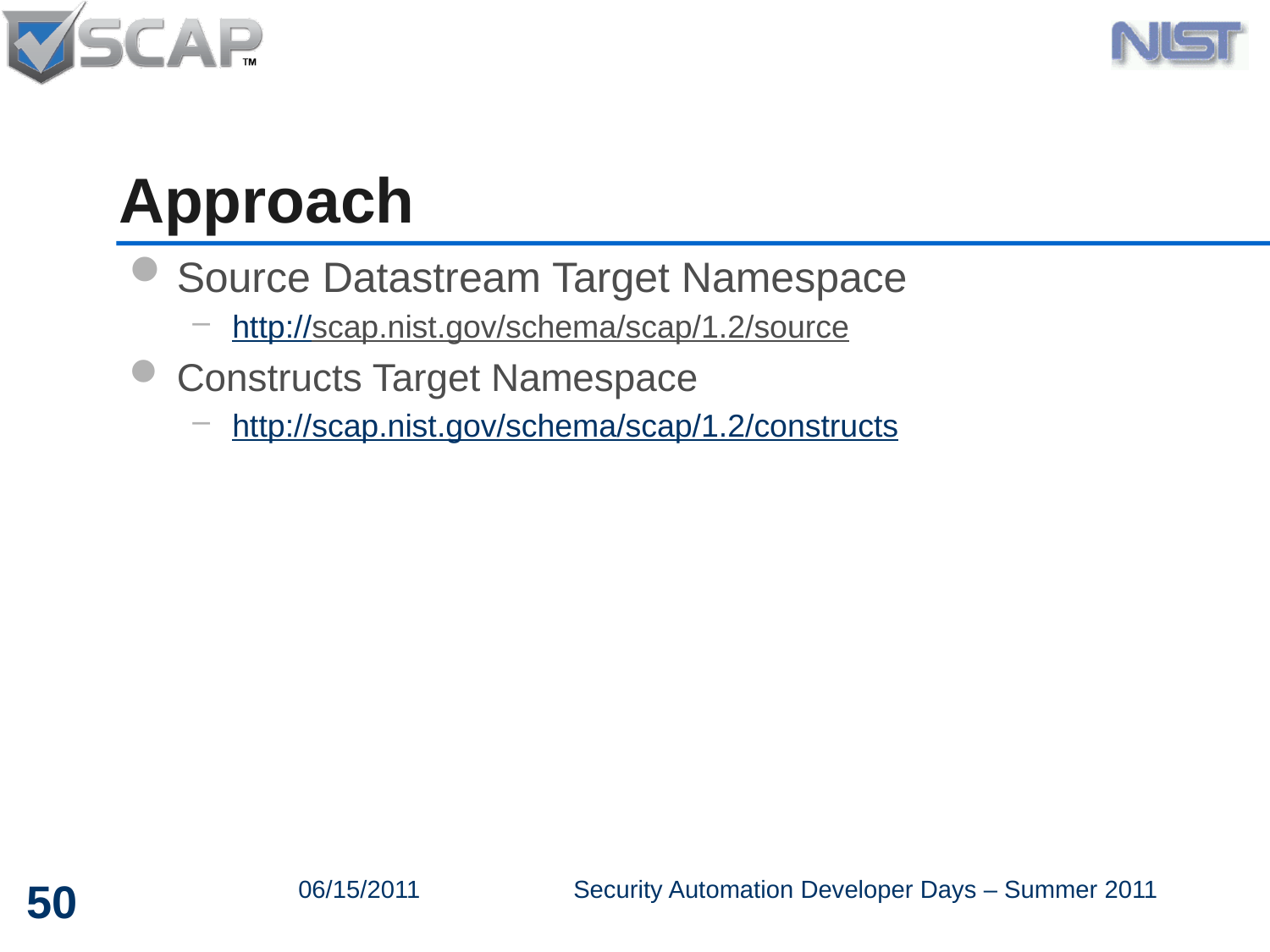

# Approach
Source Datastream Target Namespace
http://scap.nist.gov/schema/scap/1.2/source
Constructs Target Namespace
http://scap.nist.gov/schema/scap/1.2/constructs
50
06/15/2011
Security Automation Developer Days – Summer 2011